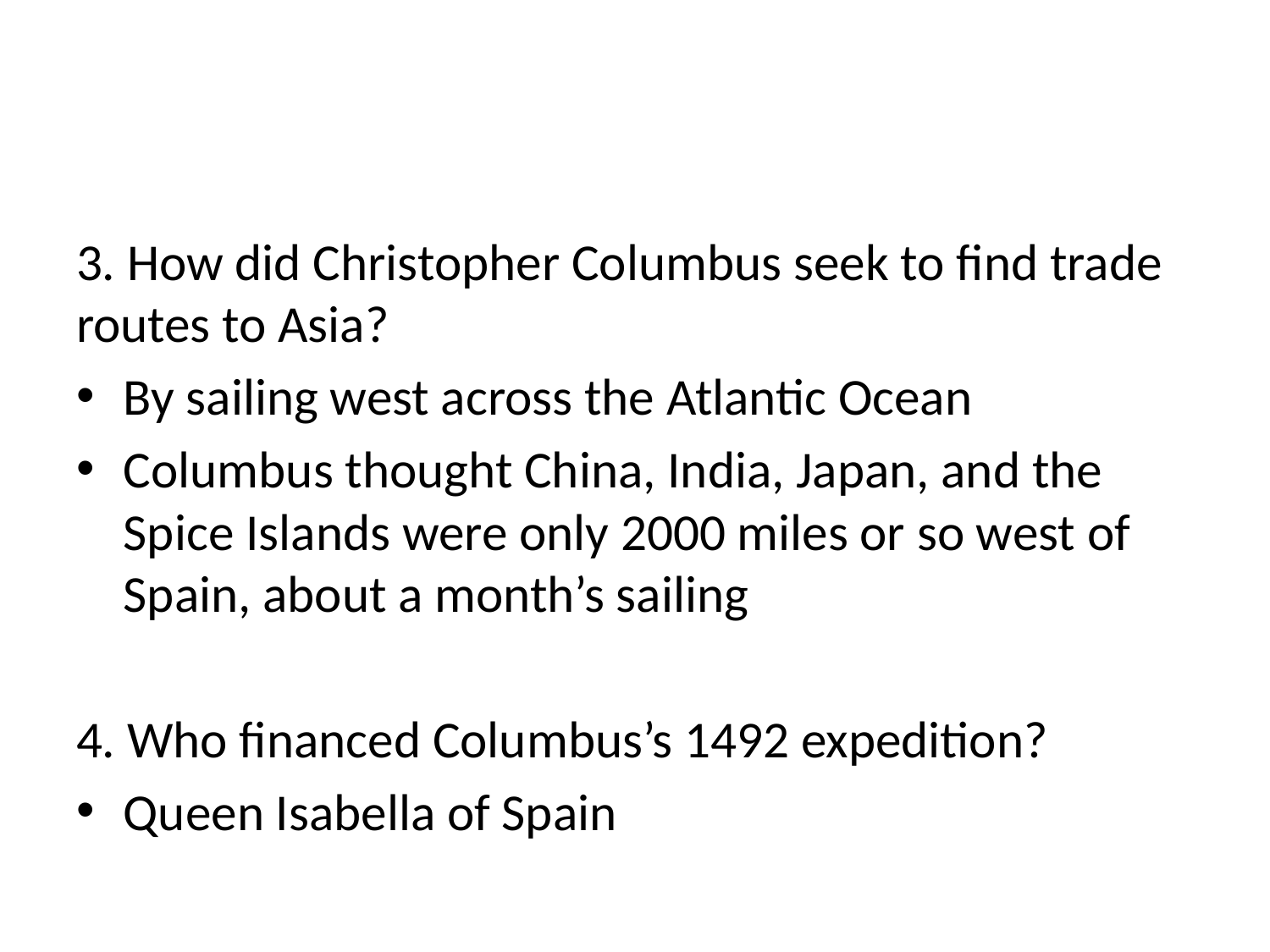

#
3. How did Christopher Columbus seek to find trade routes to Asia?
By sailing west across the Atlantic Ocean
Columbus thought China, India, Japan, and the Spice Islands were only 2000 miles or so west of Spain, about a month’s sailing

4. Who financed Columbus’s 1492 expedition?
Queen Isabella of Spain